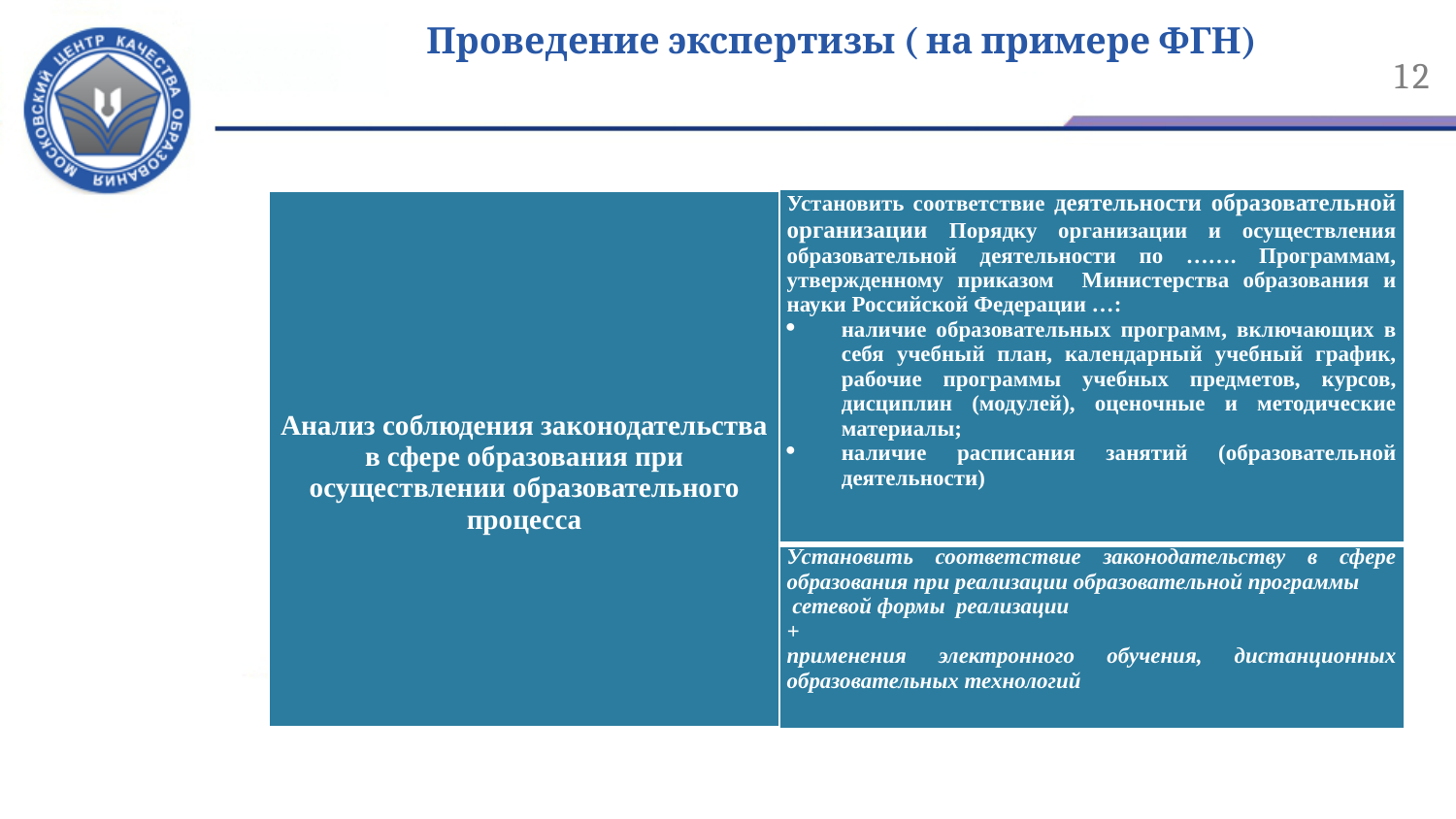

# Проведение экспертизы ( на примере ФГН)
12
| Анализ соблюдения законодательства в сфере образования при осуществлении образовательного процесса | Установить соответствие деятельности образовательной организации Порядку организации и осуществления образовательной деятельности по ……. Программам, утвержденному приказом Министерства образования и науки Российской Федерации …: наличие образовательных программ, включающих в себя учебный план, календарный учебный график, рабочие программы учебных предметов, курсов, дисциплин (модулей), оценочные и методические материалы; наличие расписания занятий (образовательной деятельности) |
| --- | --- |
|  | Установить соответствие законодательству в сфере образования при реализации образовательной программы сетевой формы реализации + применения электронного обучения, дистанционных образовательных технологий |